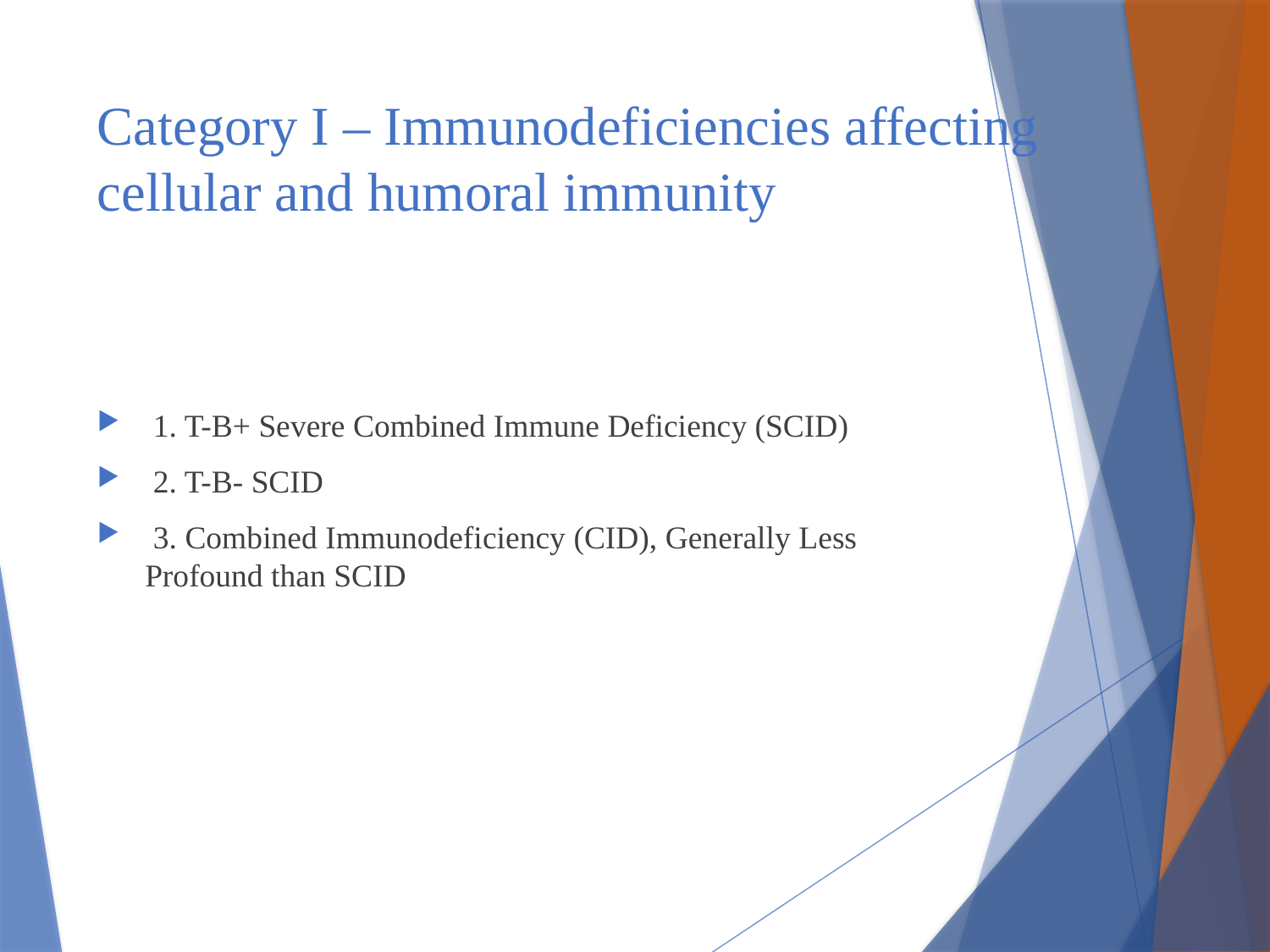

# Category I – Immunodeficiencies affecting cellular and humoral immunity
 1. T-B+ Severe Combined Immune Deficiency (SCID)
 2. T-B- SCID
 3. Combined Immunodeficiency (CID), Generally Less Profound than SCID